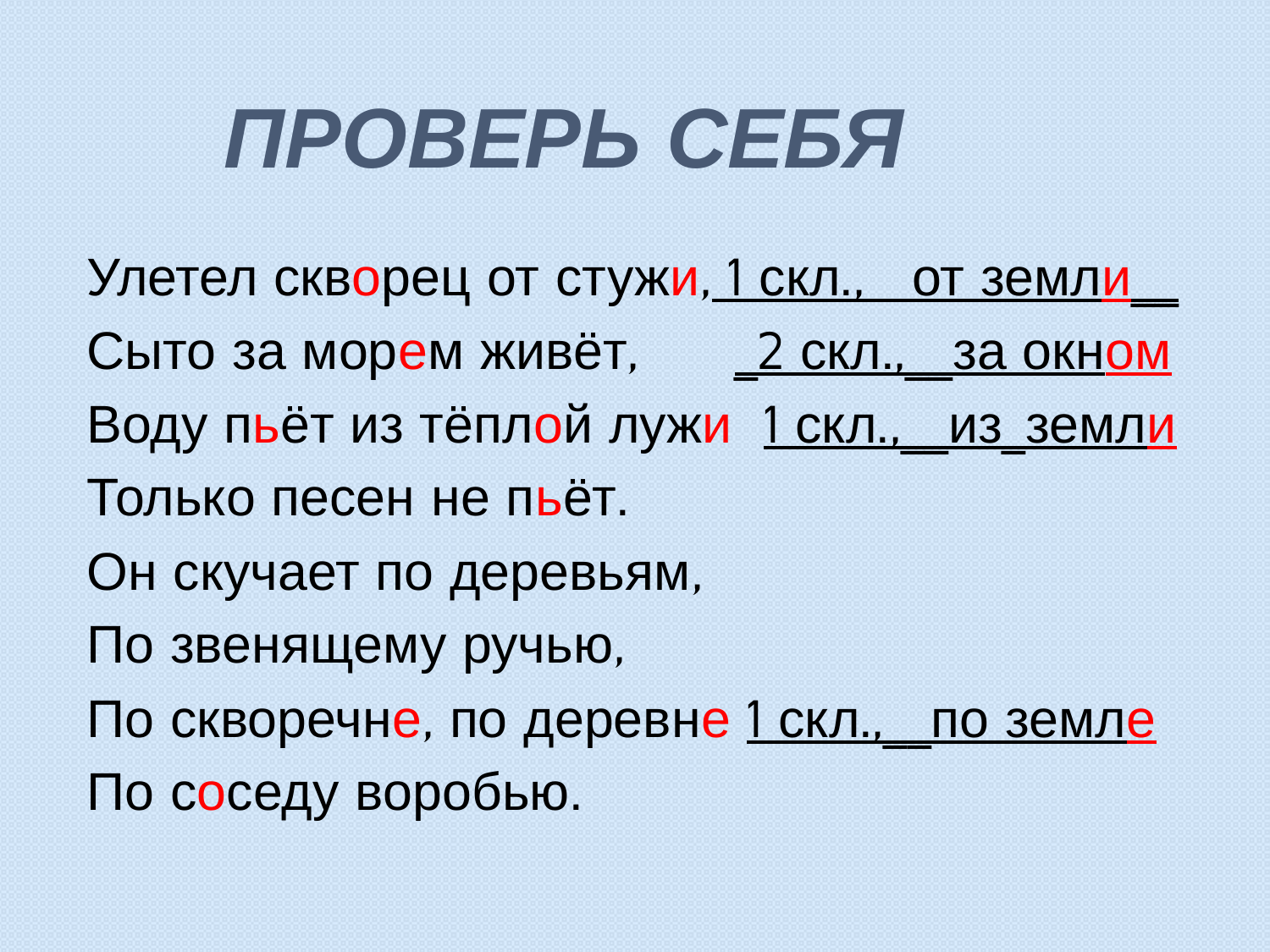

# Проверь себя

Улетел скворец от стужи, 1 скл.,   от земли__
Сыто за морем живёт,      _2 скл.,__за окном
Воду пьёт из тёплой лужи  1 скл.,__из_земли
Только песен не пьёт.
Он скучает по деревьям,
По звенящему ручью,
По скворечне, по деревне 1 скл.,__по земле
По соседу воробью.